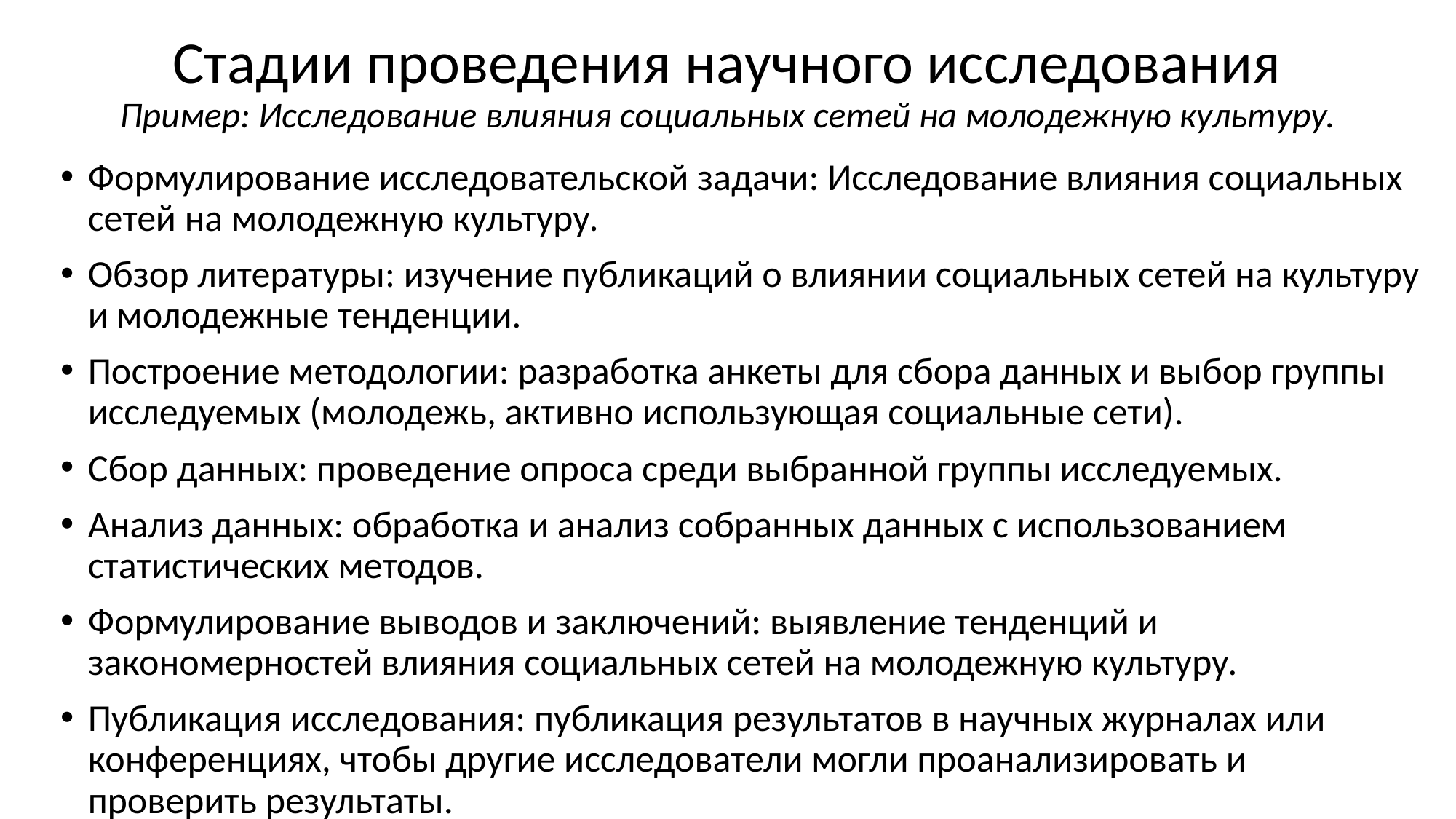

# Стадии проведения научного исследования Пример: Исследование влияния социальных сетей на молодежную культуру.
Формулирование исследовательской задачи: Исследование влияния социальных сетей на молодежную культуру.
Обзор литературы: изучение публикаций о влиянии социальных сетей на культуру и молодежные тенденции.
Построение методологии: разработка анкеты для сбора данных и выбор группы исследуемых (молодежь, активно использующая социальные сети).
Сбор данных: проведение опроса среди выбранной группы исследуемых.
Анализ данных: обработка и анализ собранных данных с использованием статистических методов.
Формулирование выводов и заключений: выявление тенденций и закономерностей влияния социальных сетей на молодежную культуру.
Публикация исследования: публикация результатов в научных журналах или конференциях, чтобы другие исследователи могли проанализировать и проверить результаты.